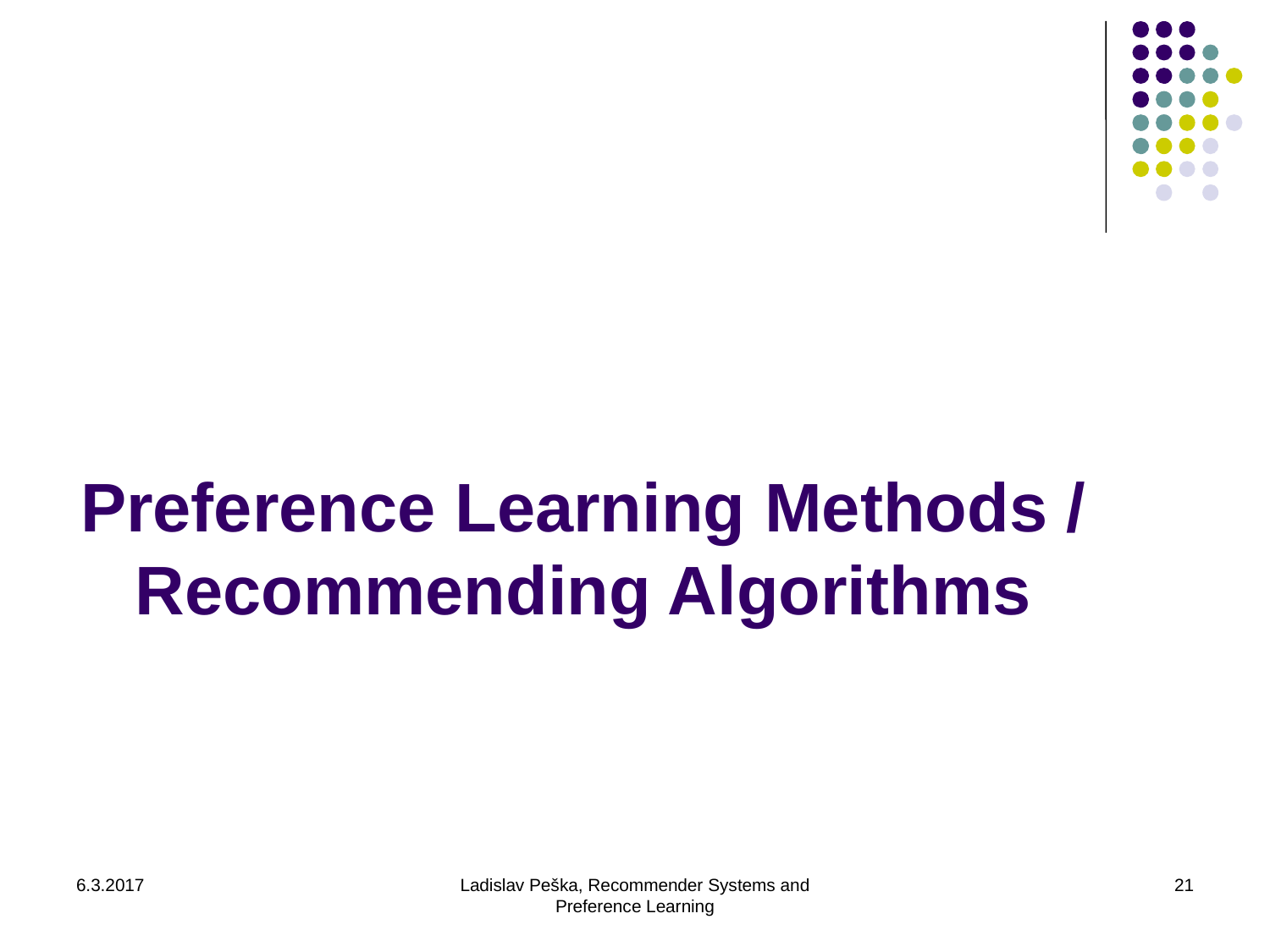

# Preference Learning Methods / Recommending Algorithms
6.3.2017
Ladislav Peška, Recommender Systems and Preference Learning
21